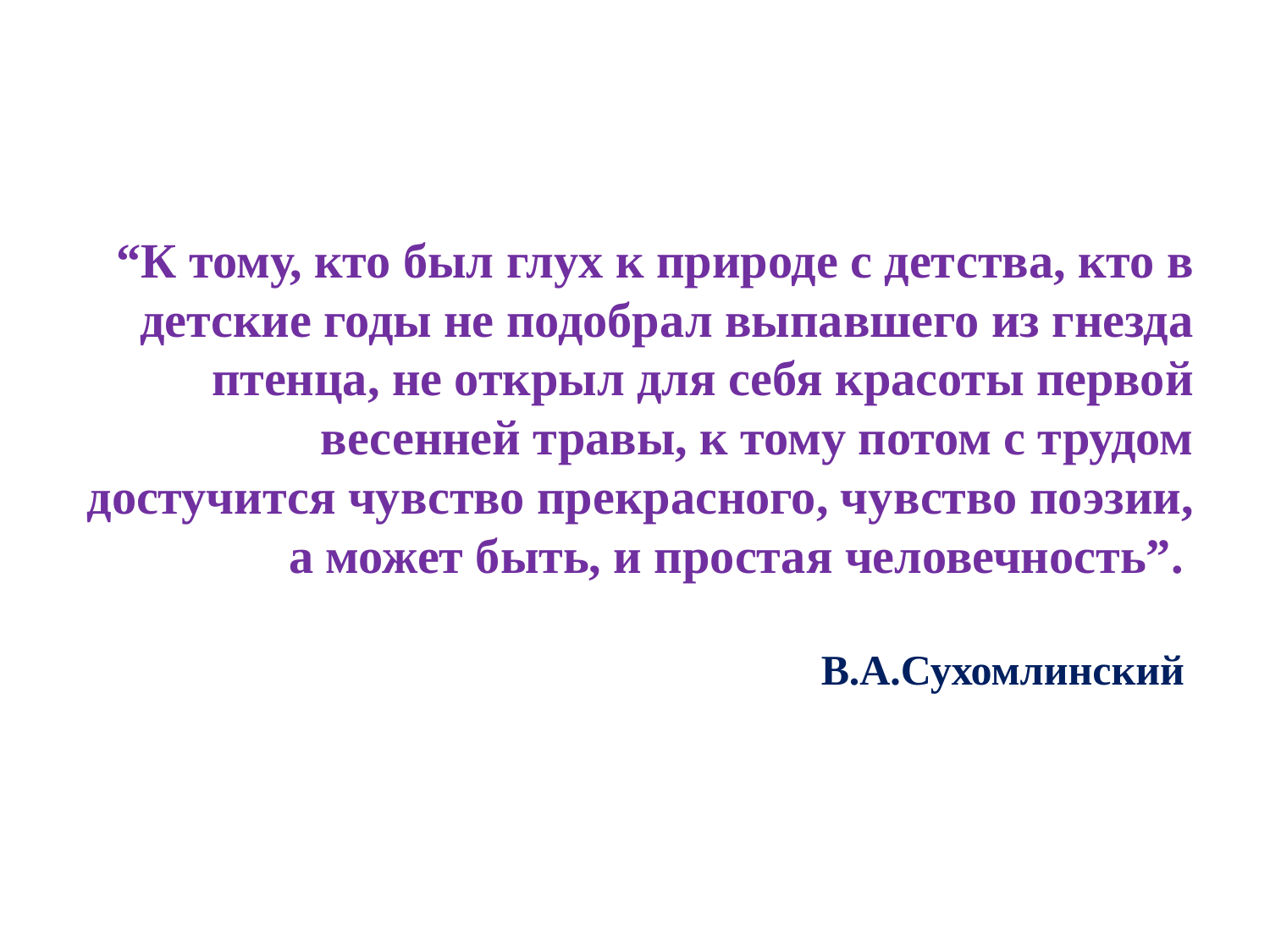

“К тому, кто был глух к природе с детства, кто в детские годы не подобрал выпавшего из гнезда птенца, не открыл для себя красоты первой весенней травы, к тому потом с трудом достучится чувство прекрасного, чувство поэзии, а может быть, и простая человечность”.
В.А.Сухомлинский